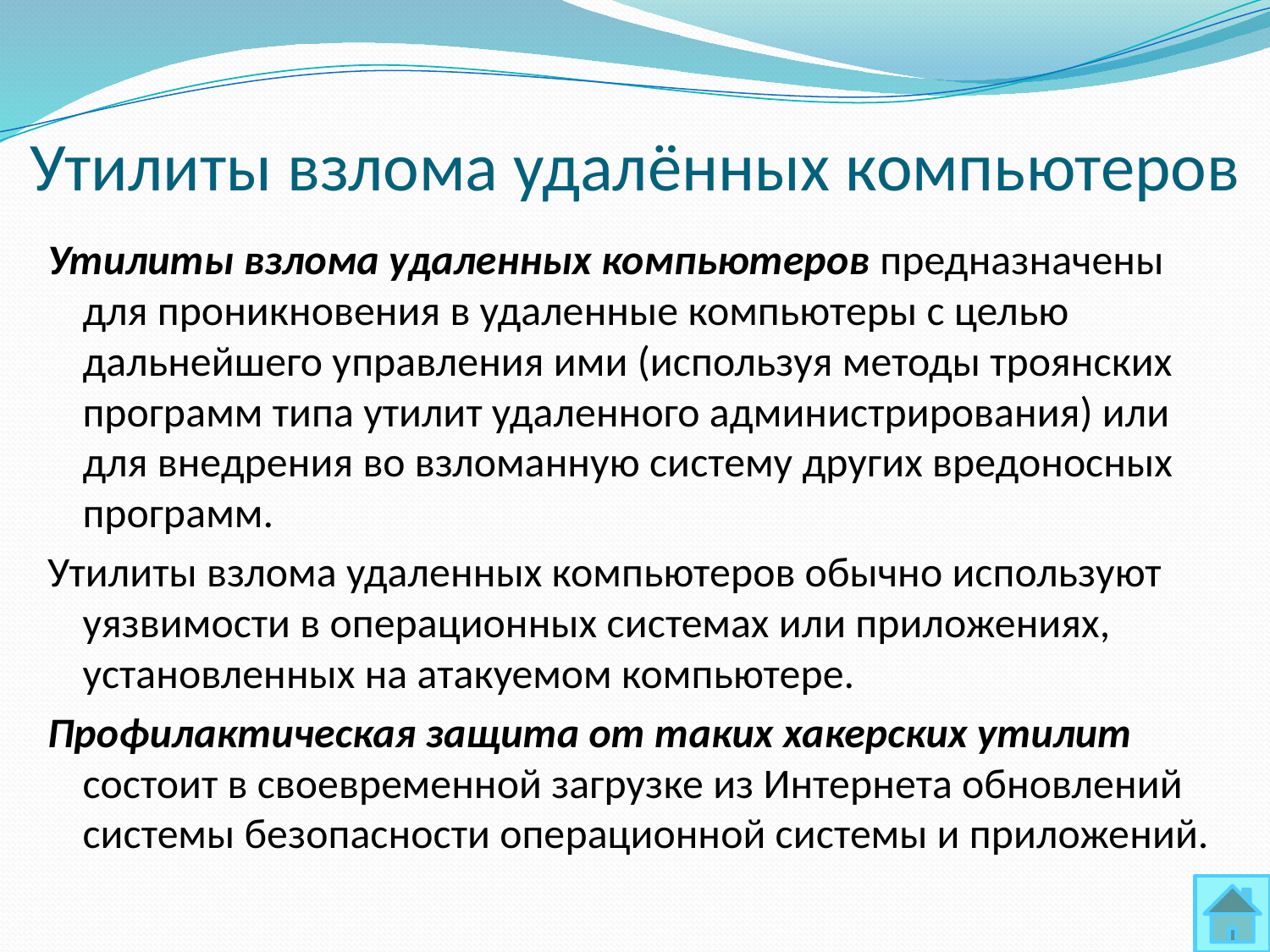

Утилиты взлома удалённых компьютеров
Утилиты взлома удаленных компьютеров предназначены для проникновения в удаленные компьютеры с целью дальнейшего управления ими (используя методы троянских программ типа утилит удаленного администрирования) или для внедрения во взломанную систему других вредоносных программ.
Утилиты взлома удаленных компьютеров обычно используют уязвимости в операционных системах или приложениях, установленных на атакуемом компьютере.
Профилактическая защита от таких хакерских утилит состоит в своевременной загрузке из Интернета обновлений системы безопасности операционной системы и приложений.